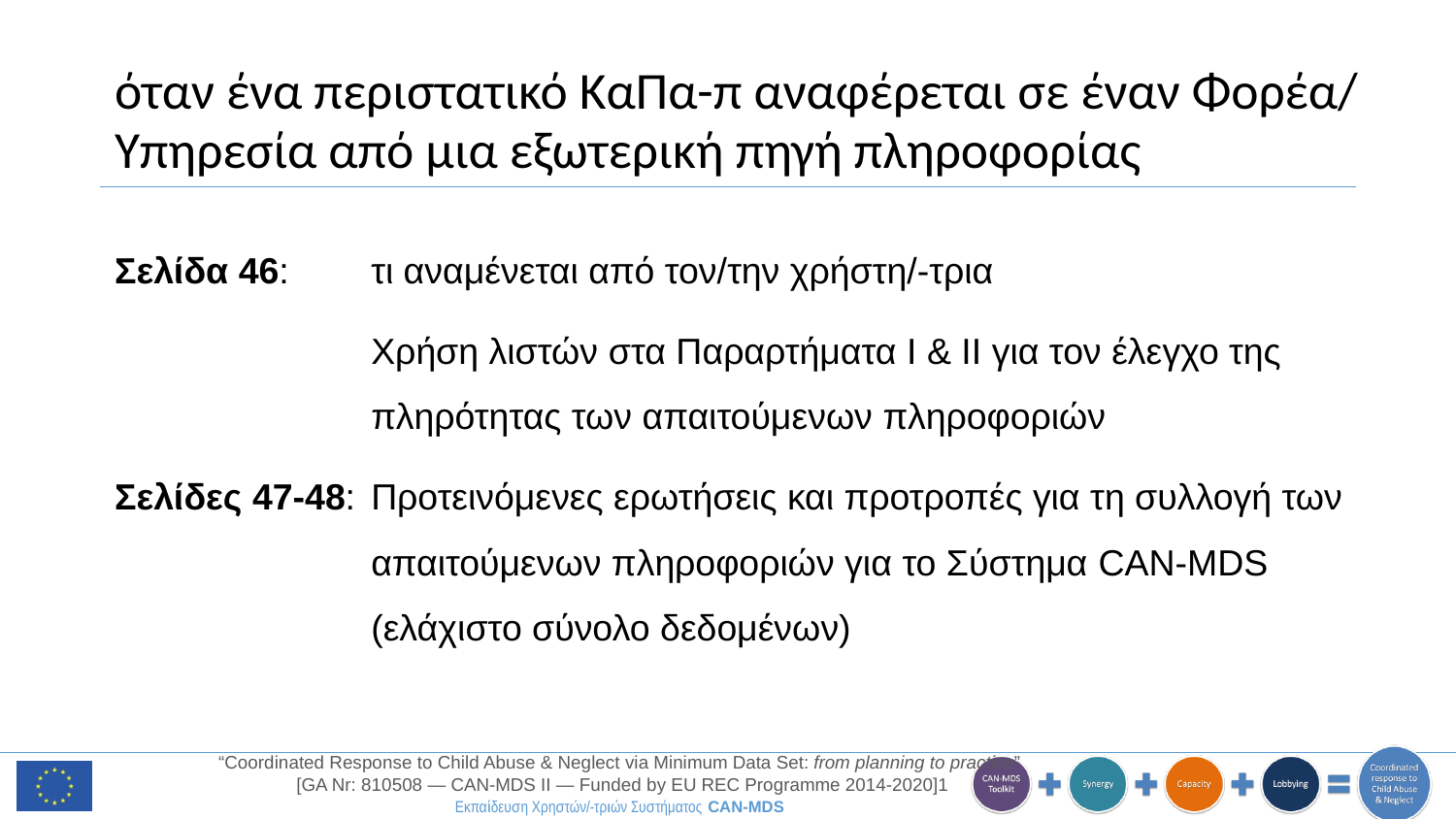

# όταν ένα περιστατικό ΚαΠα-π αναφέρεται σε έναν Φορέα/ Υπηρεσία από μια εξωτερική πηγή πληροφορίας
Σελίδα 46: 	τι αναμένεται από τον/την χρήστη/-τρια
	Χρήση λιστών στα Παραρτήματα Ι & ΙΙ για τον έλεγχο της πληρότητας των απαιτούμενων πληροφοριών
Σελίδες 47-48: 	Προτεινόμενες ερωτήσεις και προτροπές για τη συλλογή των απαιτούμενων πληροφοριών για το Σύστημα CAN-MDS (ελάχιστο σύνολο δεδομένων)